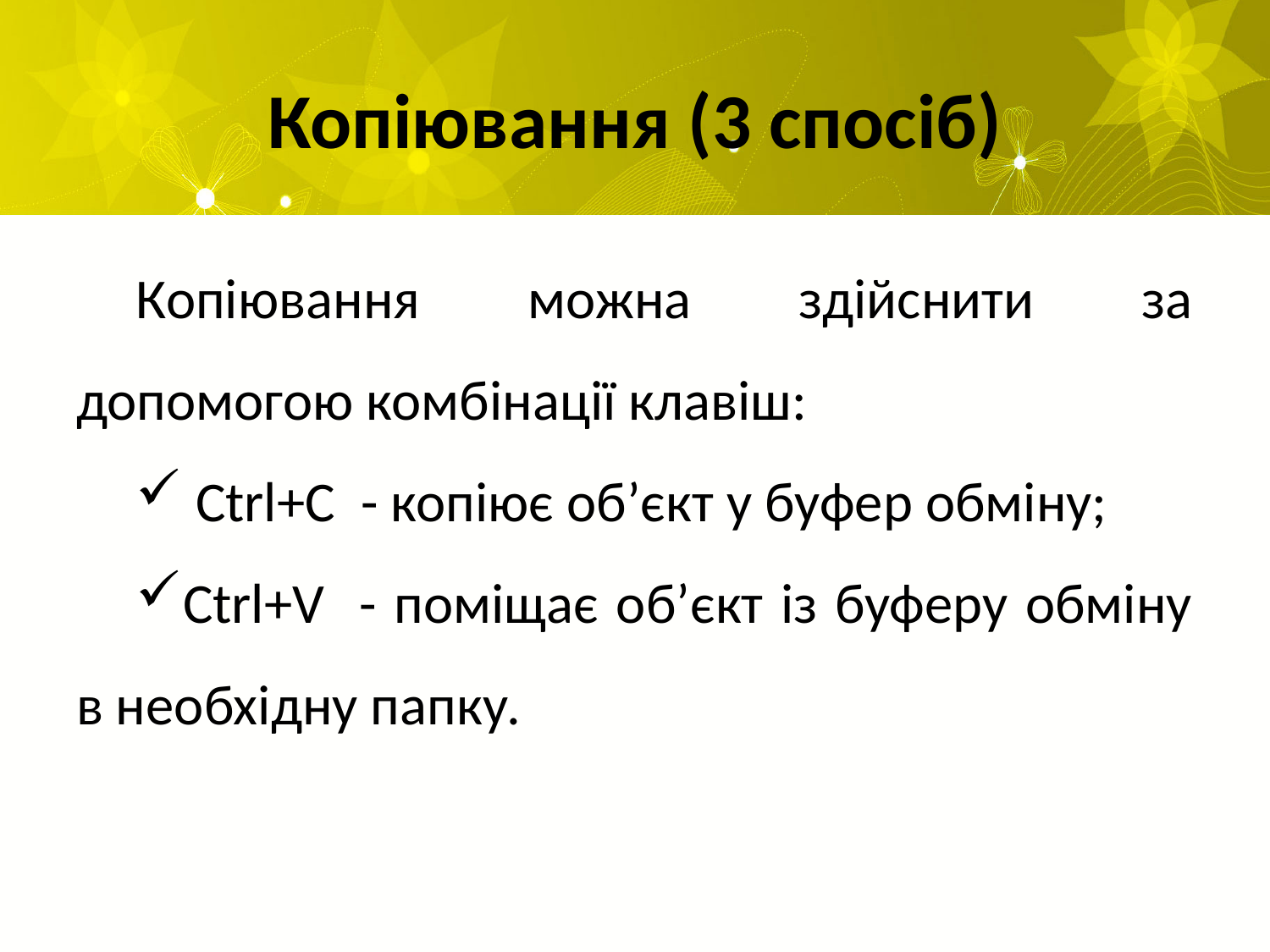

# Копіювання (3 спосіб)
Копіювання можна здійснити за допомогою комбінації клавіш:
 Ctrl+C  - копіює об’єкт у буфер обміну;
Ctrl+V  - поміщає об’єкт із буферу обміну в необхідну папку.